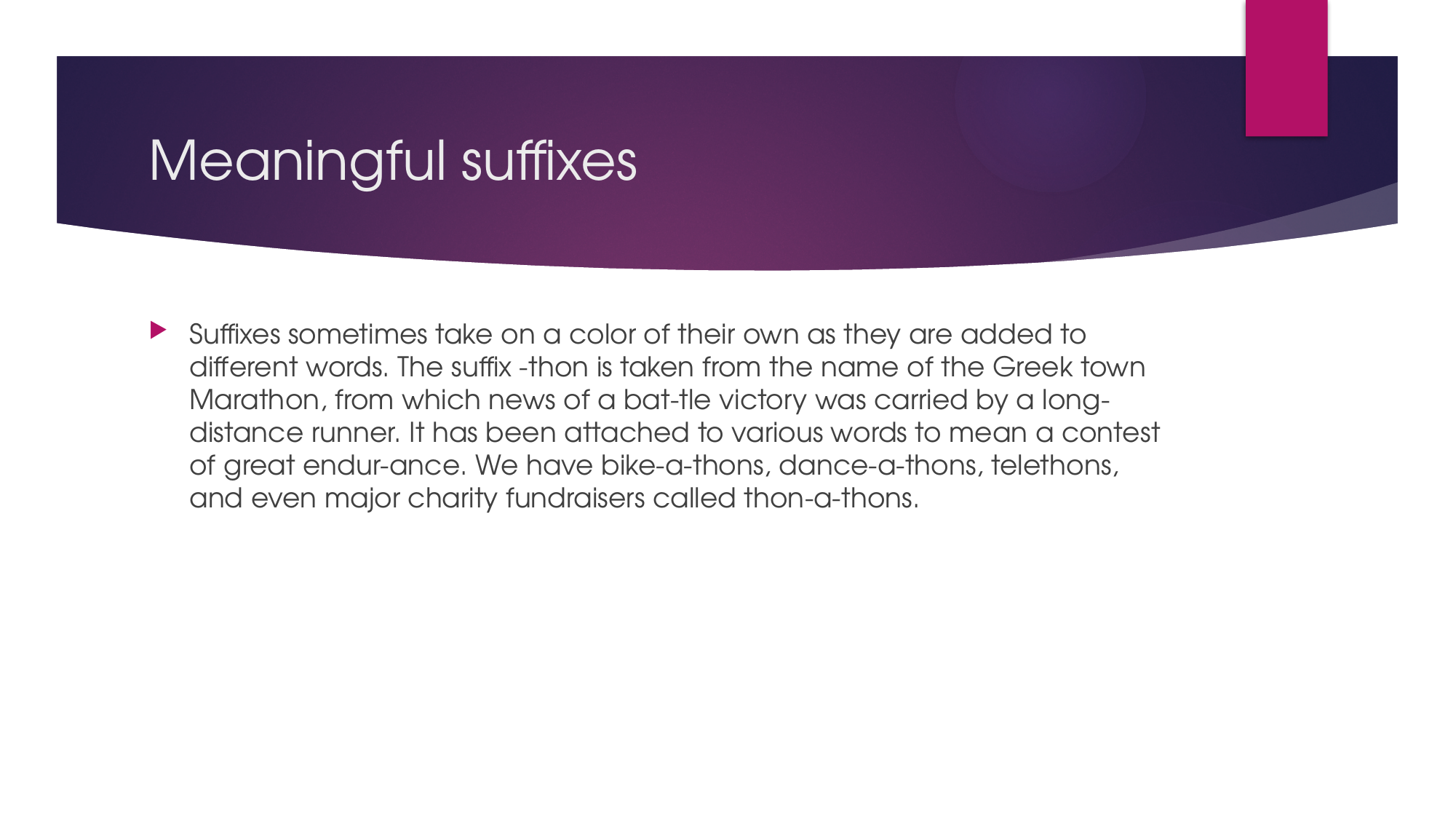

# Meaningful suffixes
Suffixes sometimes take on a color of their own as they are added to different words. The suffix -thon is taken from the name of the Greek town Marathon, from which news of a bat-tle victory was carried by a long-distance runner. It has been attached to various words to mean a contest of great endur-ance. We have bike-a-thons, dance-a-thons, telethons, and even major charity fundraisers called thon-a-thons.